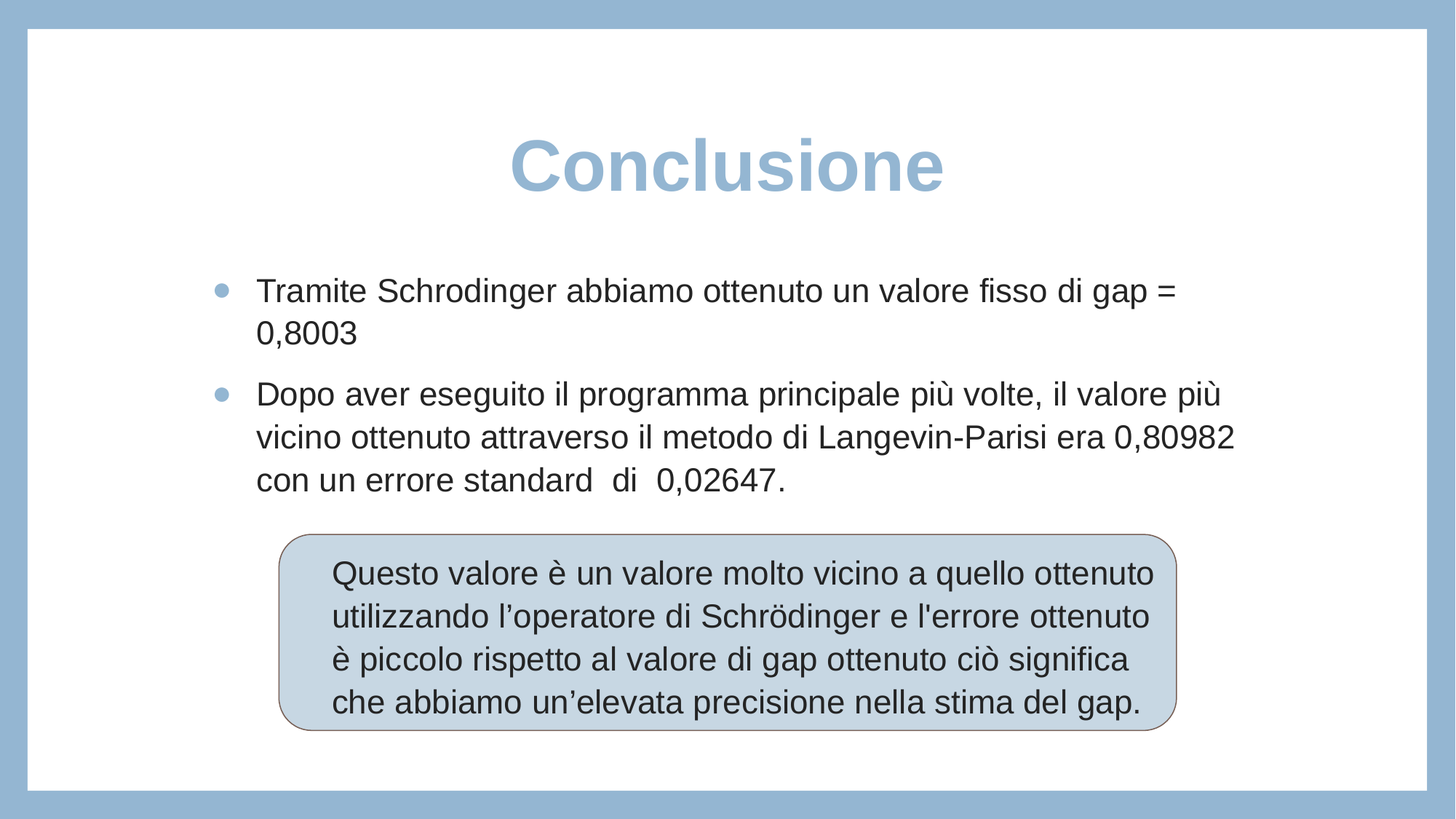

Conclusione
Tramite Schrodinger abbiamo ottenuto un valore fisso di gap = 0,8003
Dopo aver eseguito il programma principale più volte, il valore più vicino ottenuto attraverso il metodo di Langevin-Parisi era 0,80982 con un errore standard  di  0,02647.

Questo valore è un valore molto vicino a quello ottenuto utilizzando l’operatore di Schrödinger e l'errore ottenuto è piccolo rispetto al valore di gap ottenuto ciò significa che abbiamo un’elevata precisione nella stima del gap.